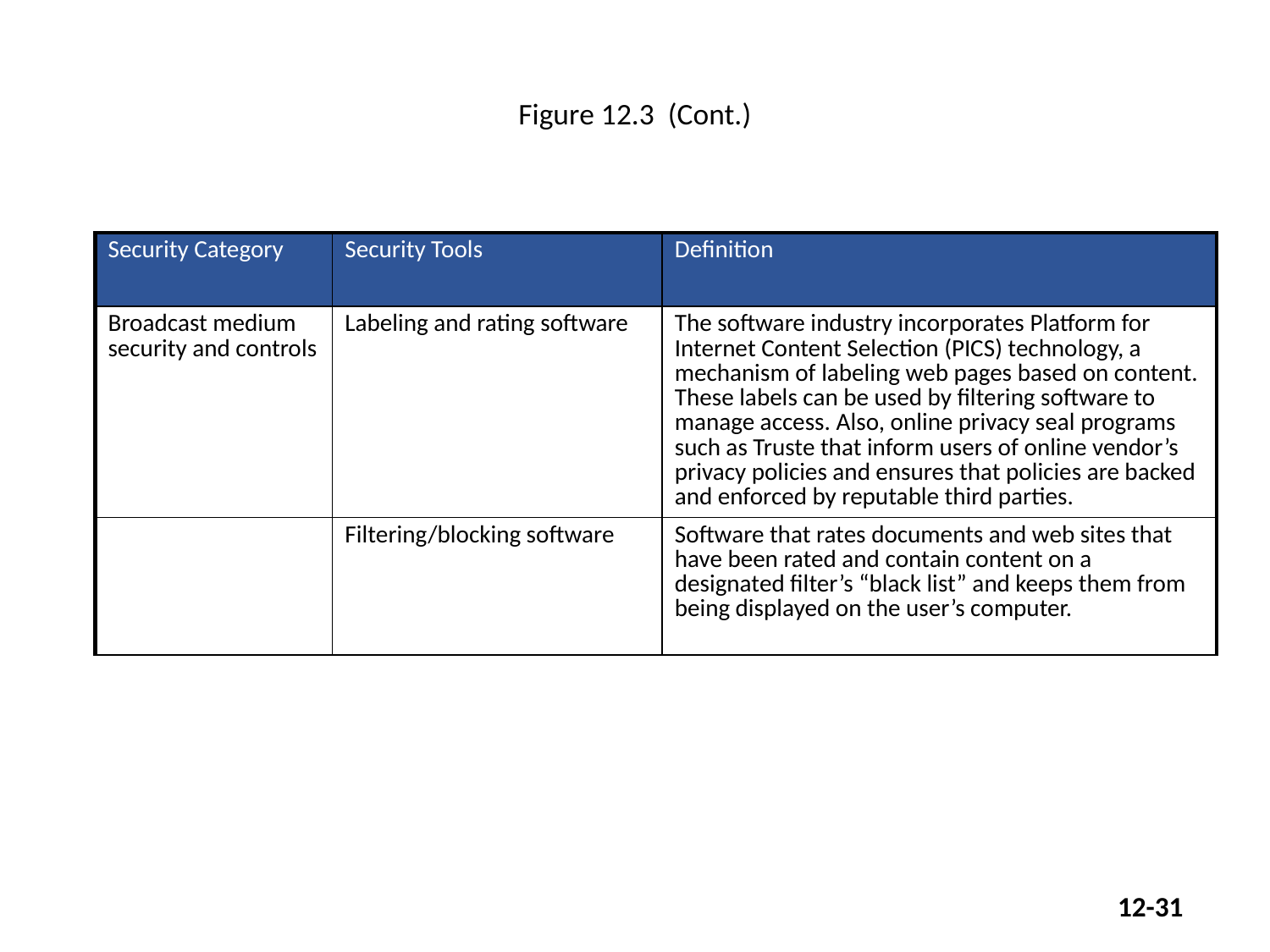

Figure 12.3  (Cont.)
| Security Category | Security Tools | Definition |
| --- | --- | --- |
| Broadcast medium security and controls | Labeling and rating software | The software industry incorporates Platform for Internet Content Selection (PICS) technology, a mechanism of labeling web pages based on content. These labels can be used by filtering software to manage access. Also, online privacy seal programs such as Truste that inform users of online vendor’s privacy policies and ensures that policies are backed and enforced by reputable third parties. |
|  | Filtering/blocking software | Software that rates documents and web sites that have been rated and contain content on a designated filter’s “black list” and keeps them from being displayed on the user’s computer. |